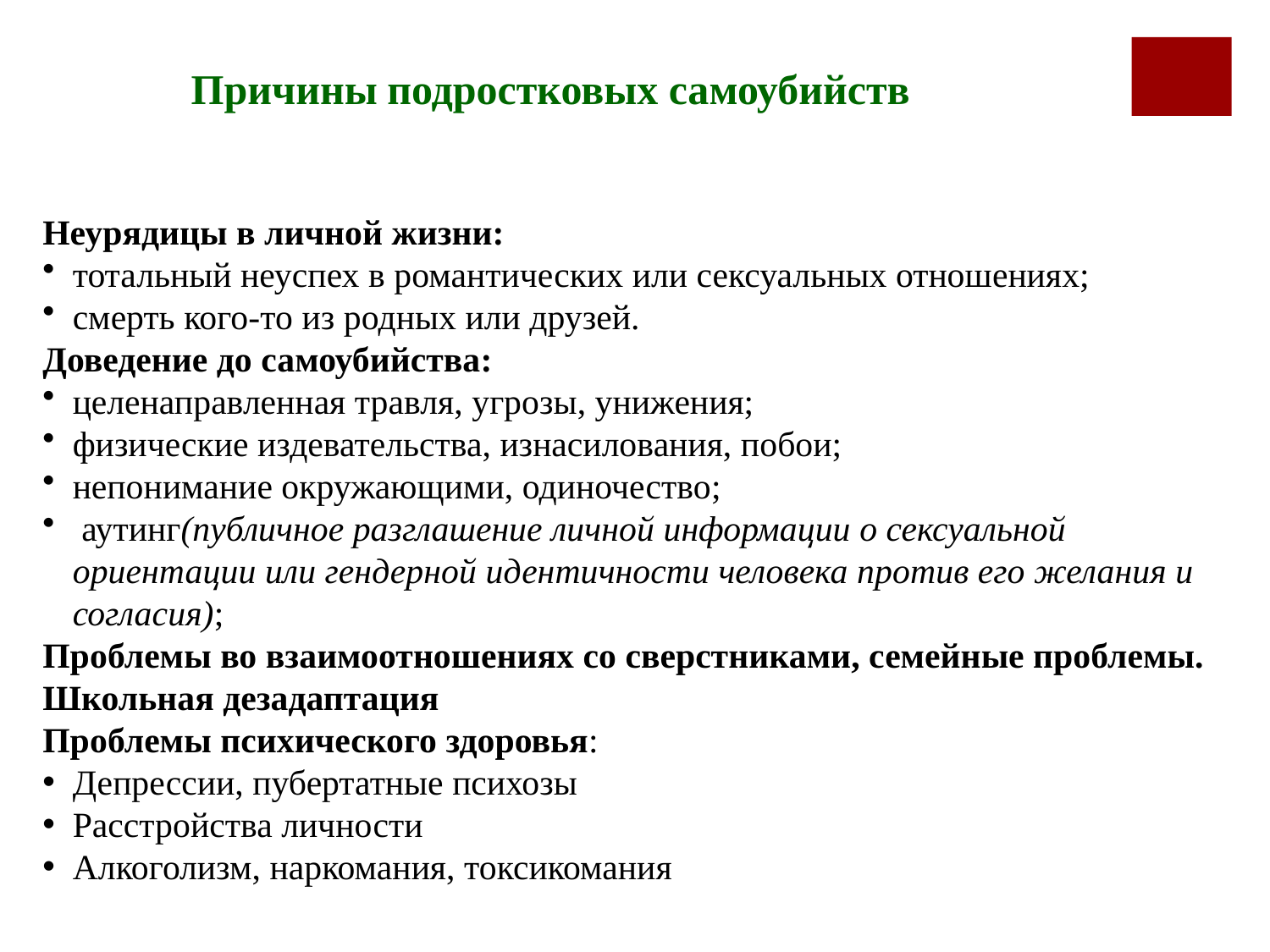

Причины подростковых самоубийств
Неурядицы в личной жизни:
тотальный неуспех в романтических или сексуальных отношениях;
смерть кого-то из родных или друзей.
Доведение до самоубийства:
целенаправленная травля, угрозы, унижения;
физические издевательства, изнасилования, побои;
непонимание окружающими, одиночество;
 аутинг(публичное разглашение личной информации о сексуальной ориентации или гендерной идентичности человека против его желания и согласия);
Проблемы во взаимоотношениях со сверстниками, семейные проблемы.
Школьная дезадаптация
Проблемы психического здоровья:
Депрессии, пубертатные психозы
Расстройства личности
Алкоголизм, наркомания, токсикомания